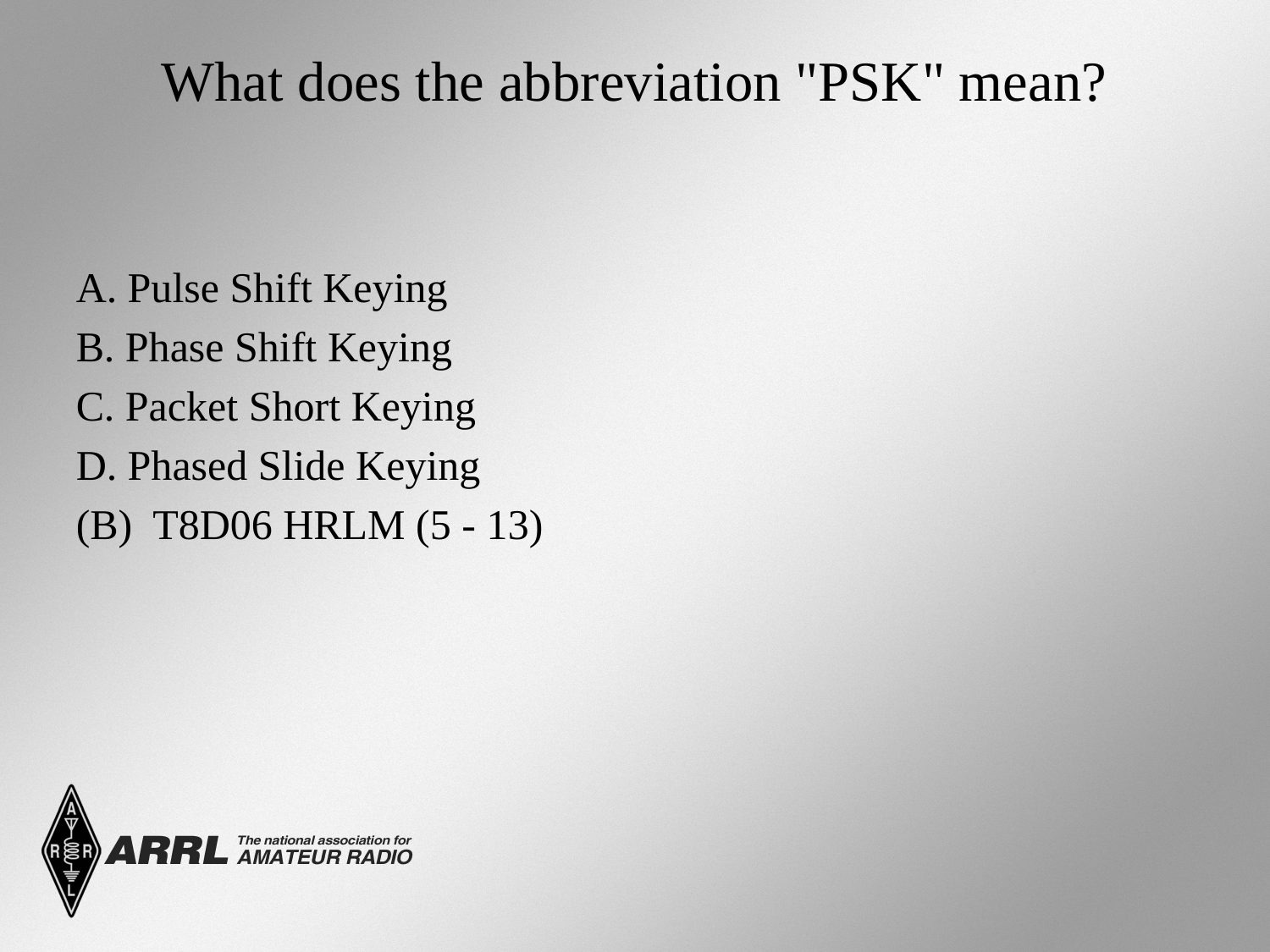

# What does the abbreviation "PSK" mean?
A. Pulse Shift Keying
B. Phase Shift Keying
C. Packet Short Keying
D. Phased Slide Keying
(B)  T8D06 HRLM (5 - 13)